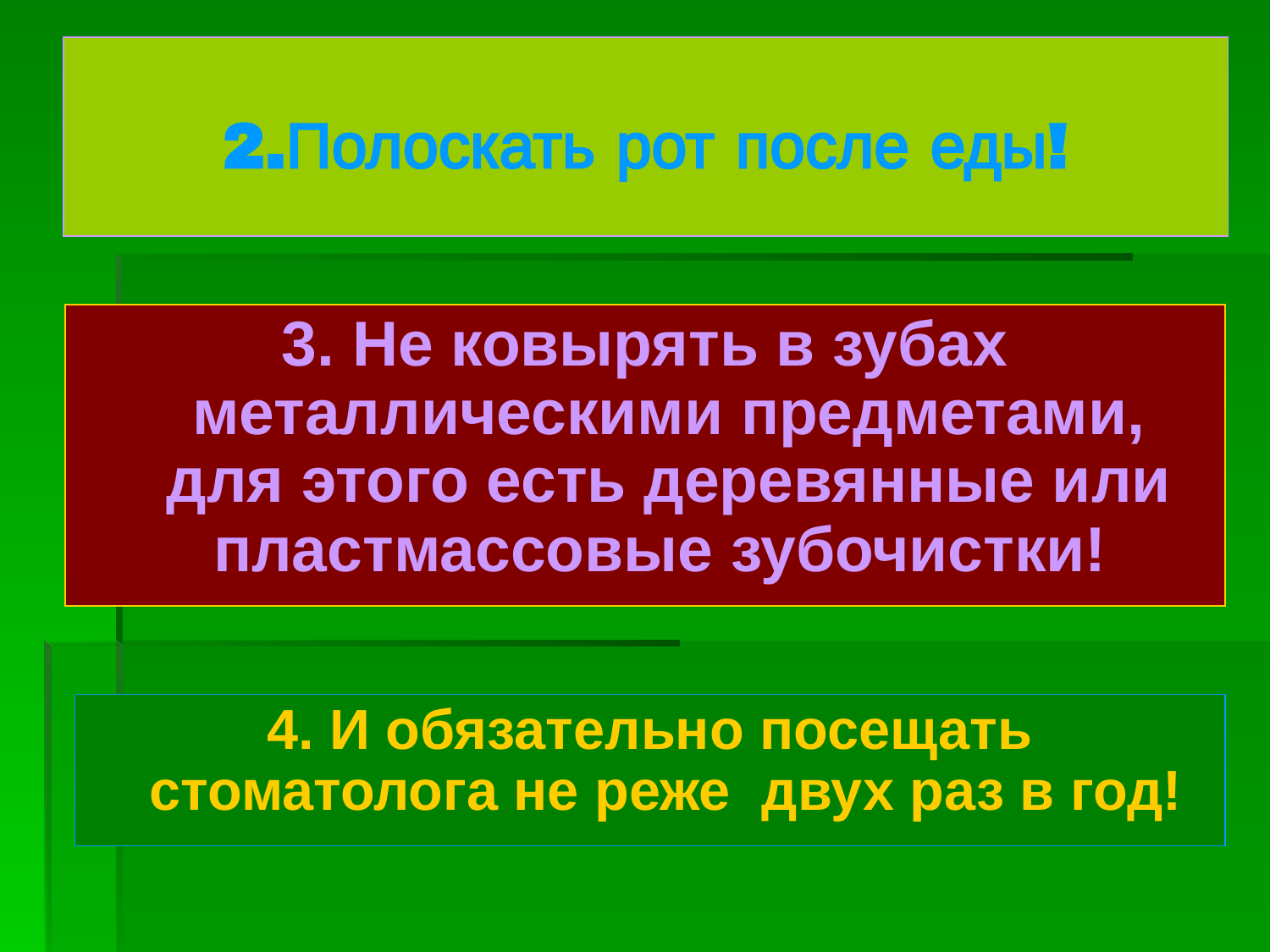

# 2.Полоскать рот после еды!

3. Не ковырять в зубах металлическими предметами, для этого есть деревянные или пластмассовые зубочистки!
4. И обязательно посещать стоматолога не реже  двух раз в год!